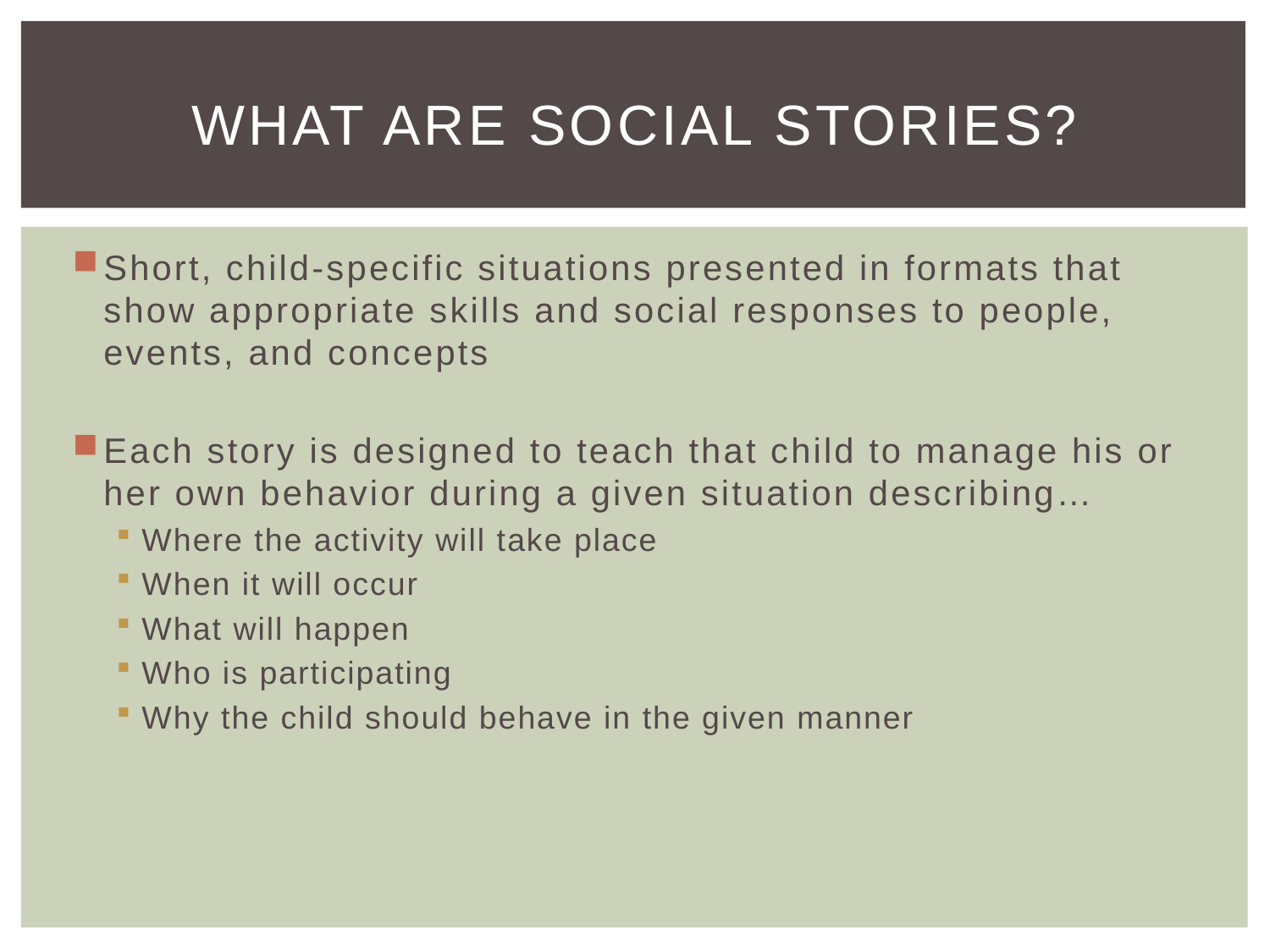

# What are social stories?
Short, child-specific situations presented in formats that show appropriate skills and social responses to people, events, and concepts

Each story is designed to teach that child to manage his or her own behavior during a given situation describing…
Where the activity will take place
When it will occur
What will happen
Who is participating
Why the child should behave in the given manner